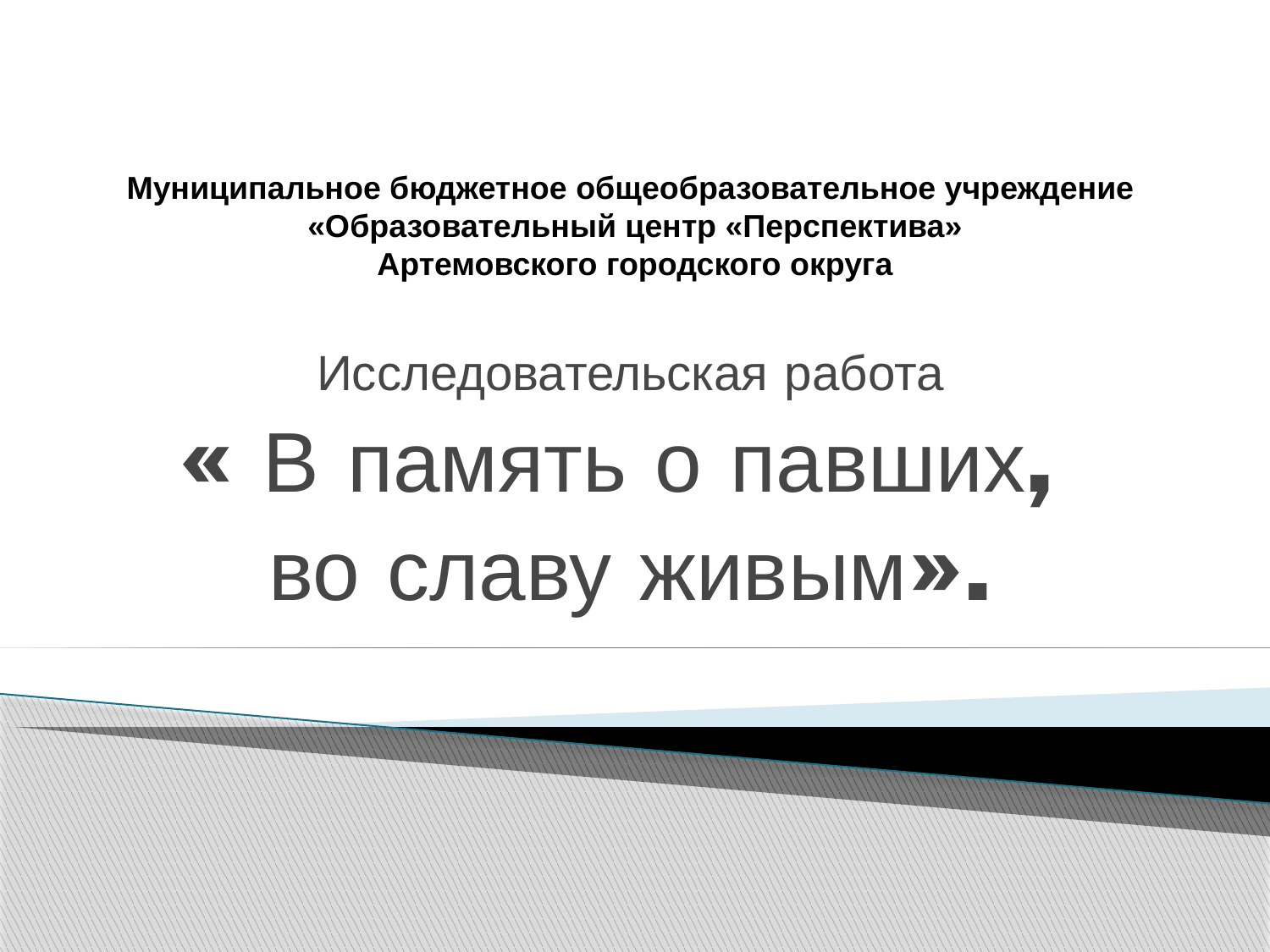

# Муниципальное бюджетное общеобразовательное учреждение «Образовательный центр «Перспектива» Артемовского городского округа

Исследовательская работа
« В память о павших,
во славу живым».